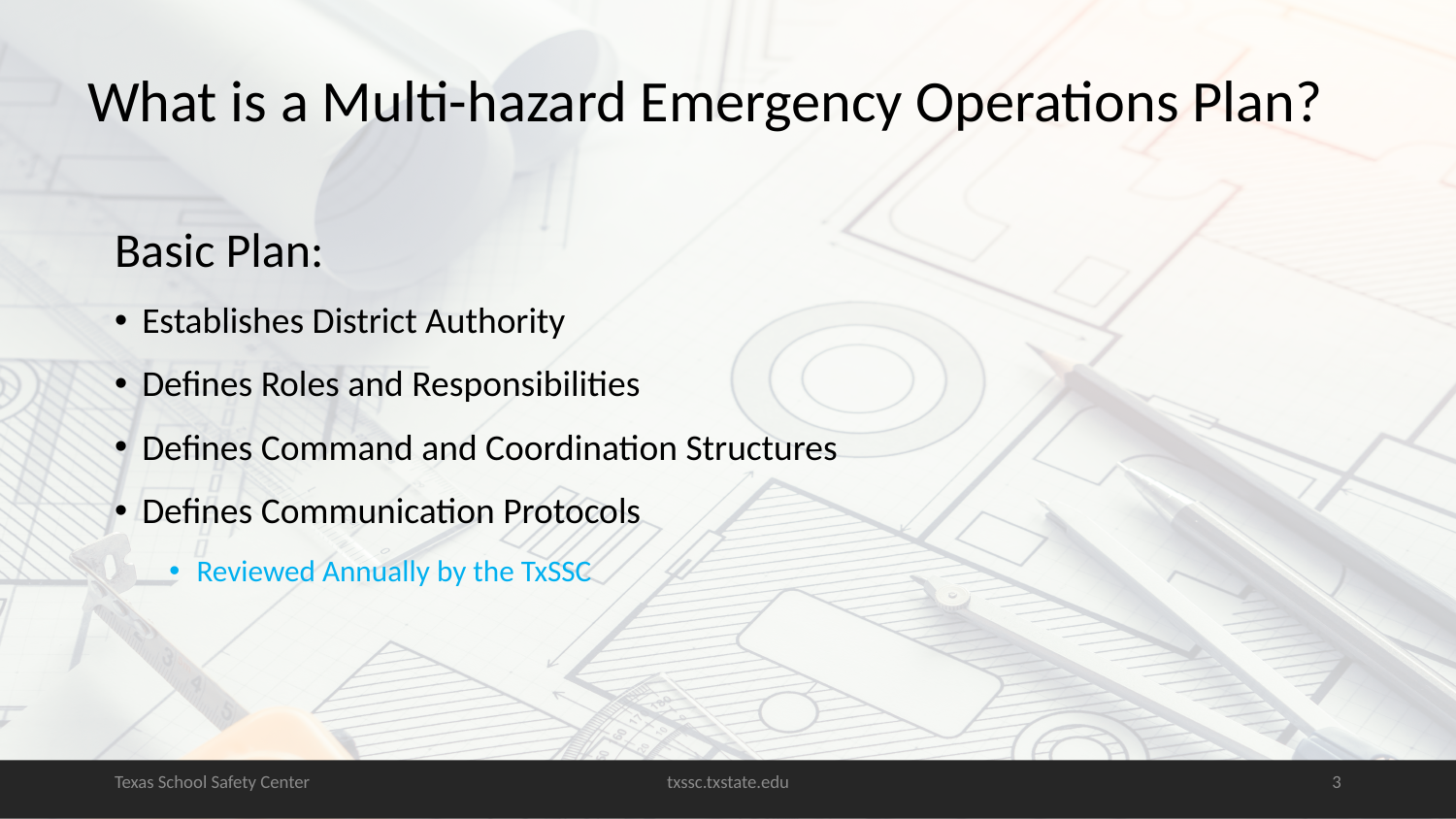

# What is a Multi-hazard Emergency Operations Plan?
Basic Plan:
Establishes District Authority
Defines Roles and Responsibilities
Defines Command and Coordination Structures
Defines Communication Protocols
Reviewed Annually by the TxSSC

Texas School Safety Center
txssc.txstate.edu
3